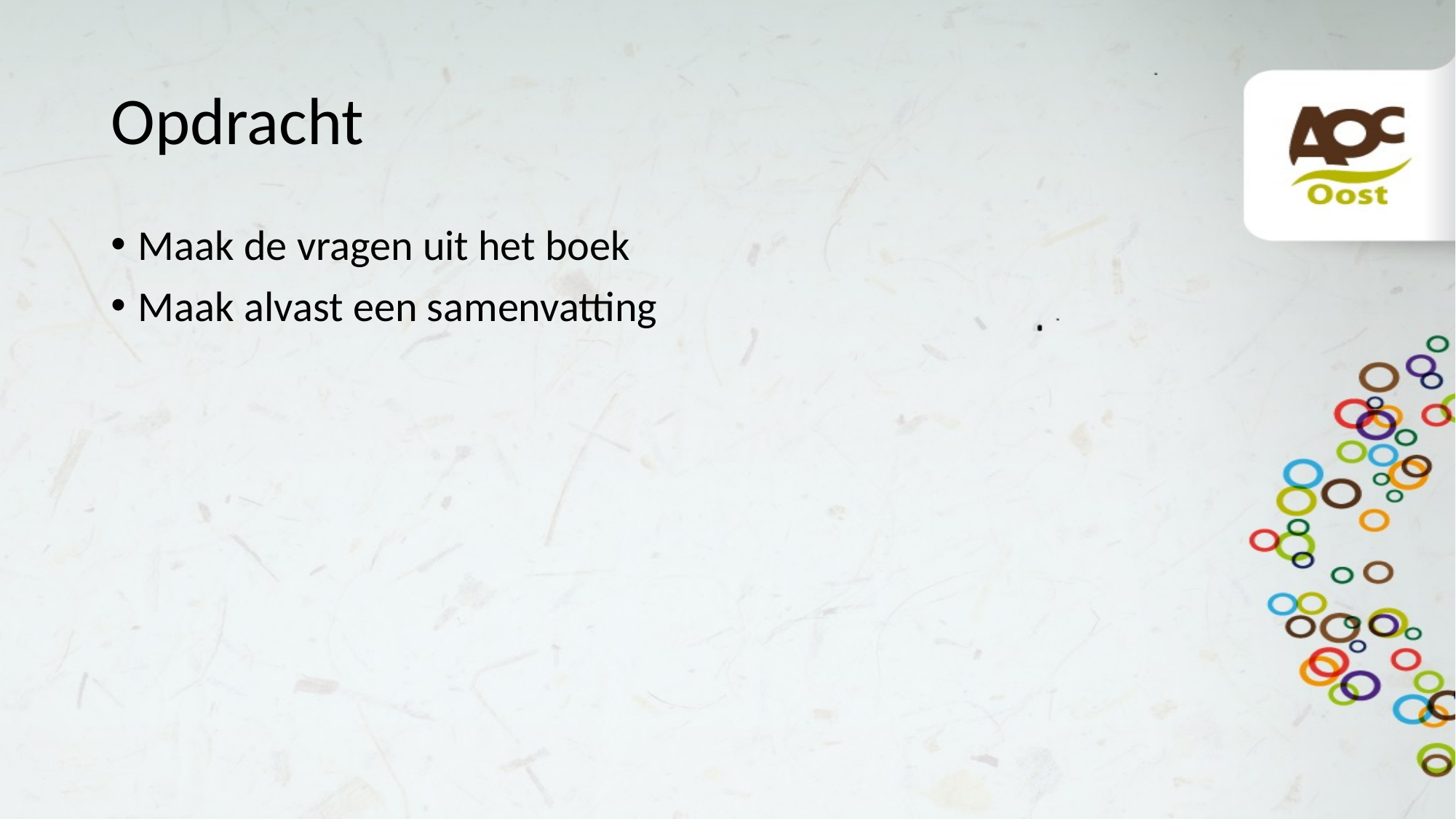

# Opdracht
Maak de vragen uit het boek
Maak alvast een samenvatting